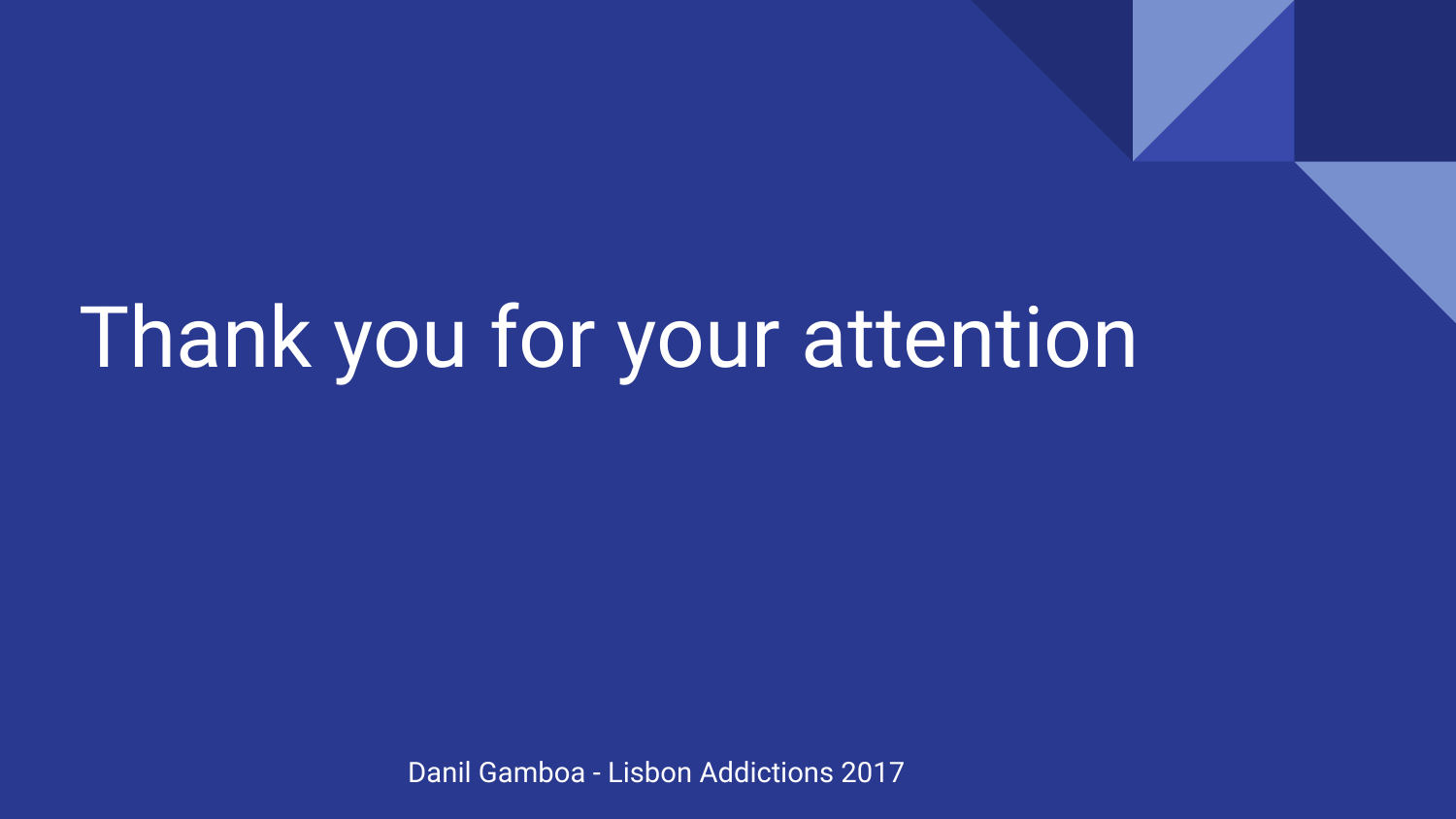

# Thank you for your attention
Danil Gamboa - Lisbon Addictions 2017